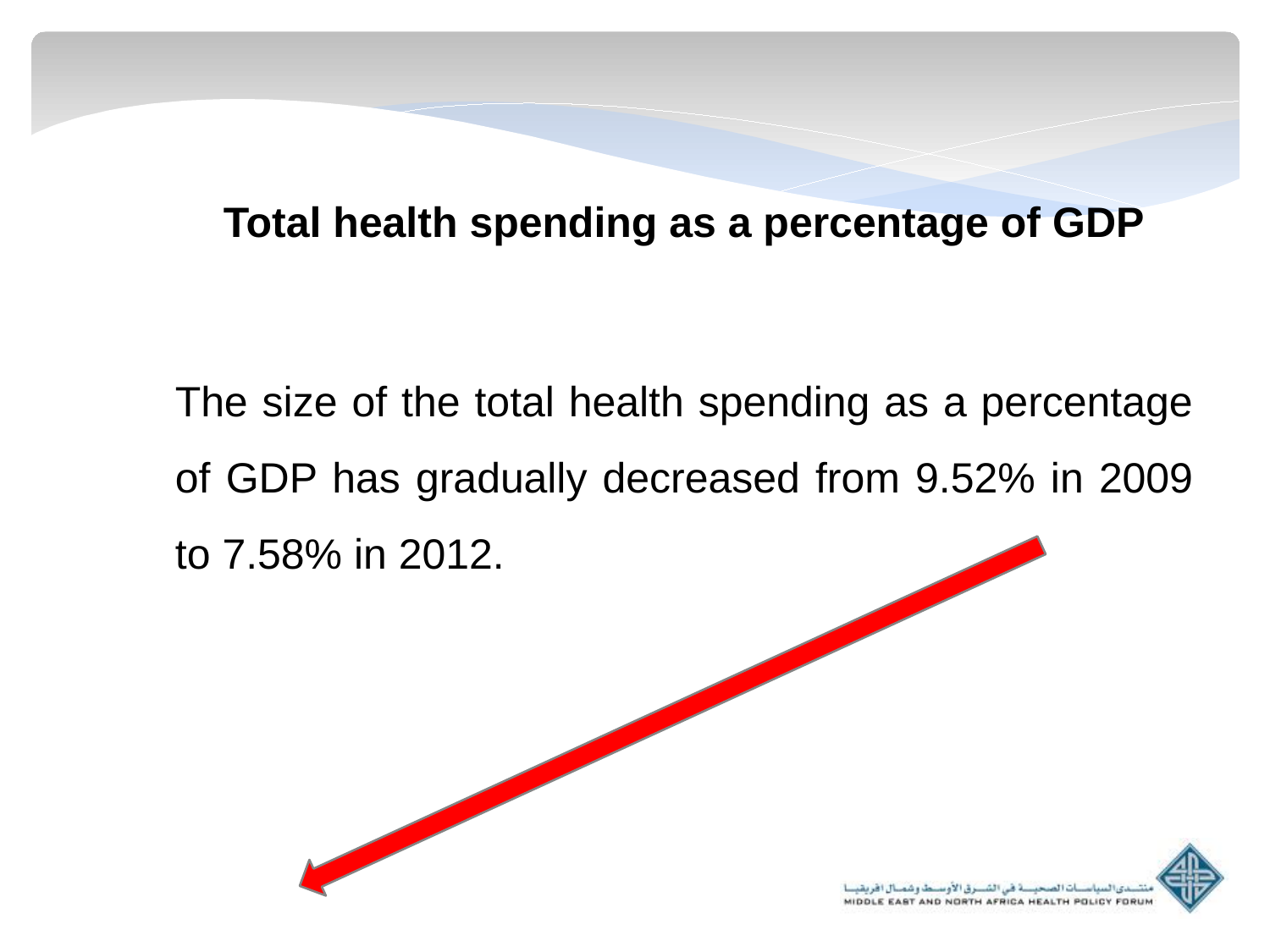

Total health spending as a percentage of GDP
The size of the total health spending as a percentage of GDP has gradually decreased from 9.52% in 2009 to 7.58% in 2012.